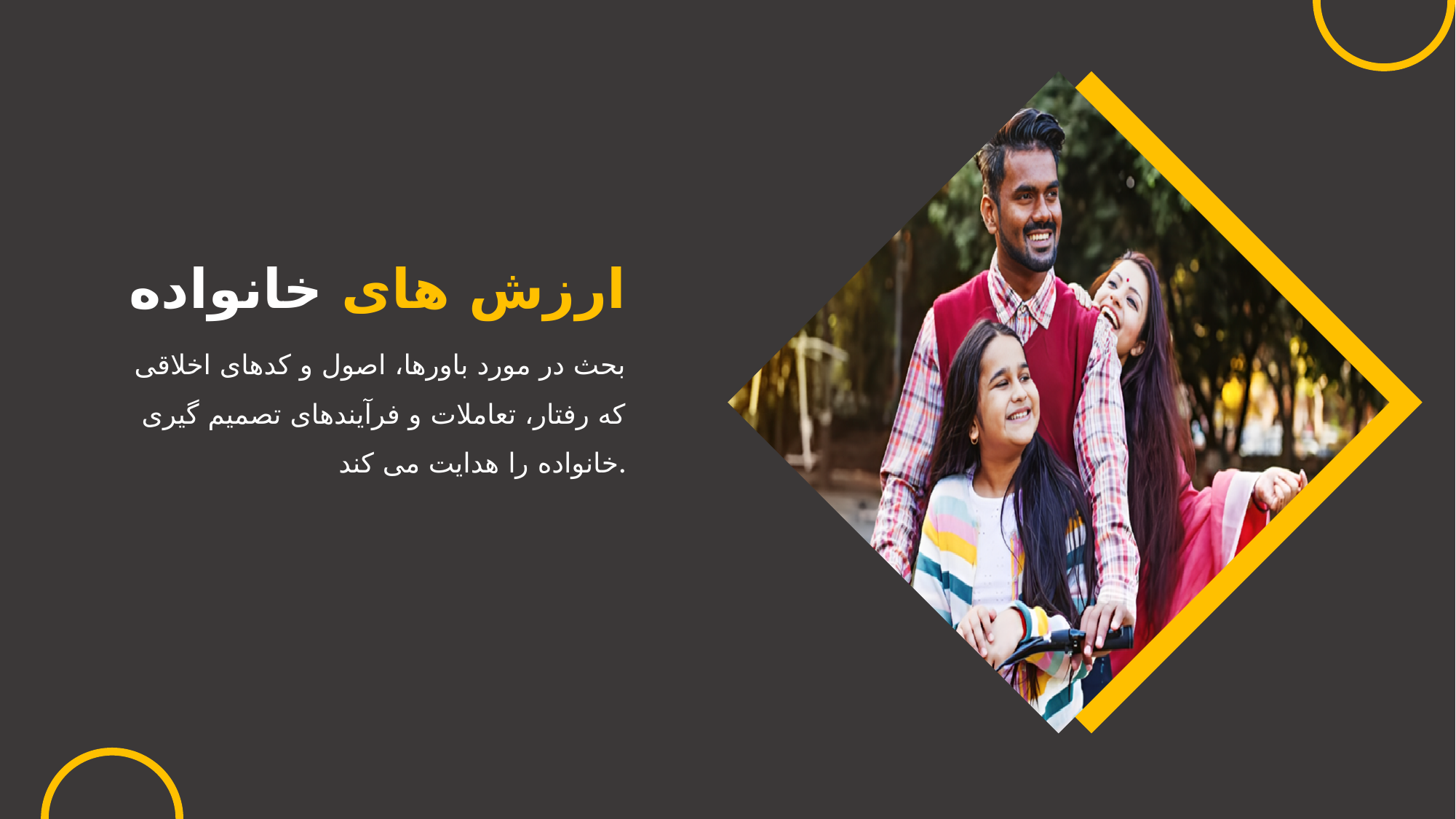

ارزش های خانواده
بحث در مورد باورها، اصول و کدهای اخلاقی که رفتار، تعاملات و فرآیندهای تصمیم گیری خانواده را هدایت می کند.